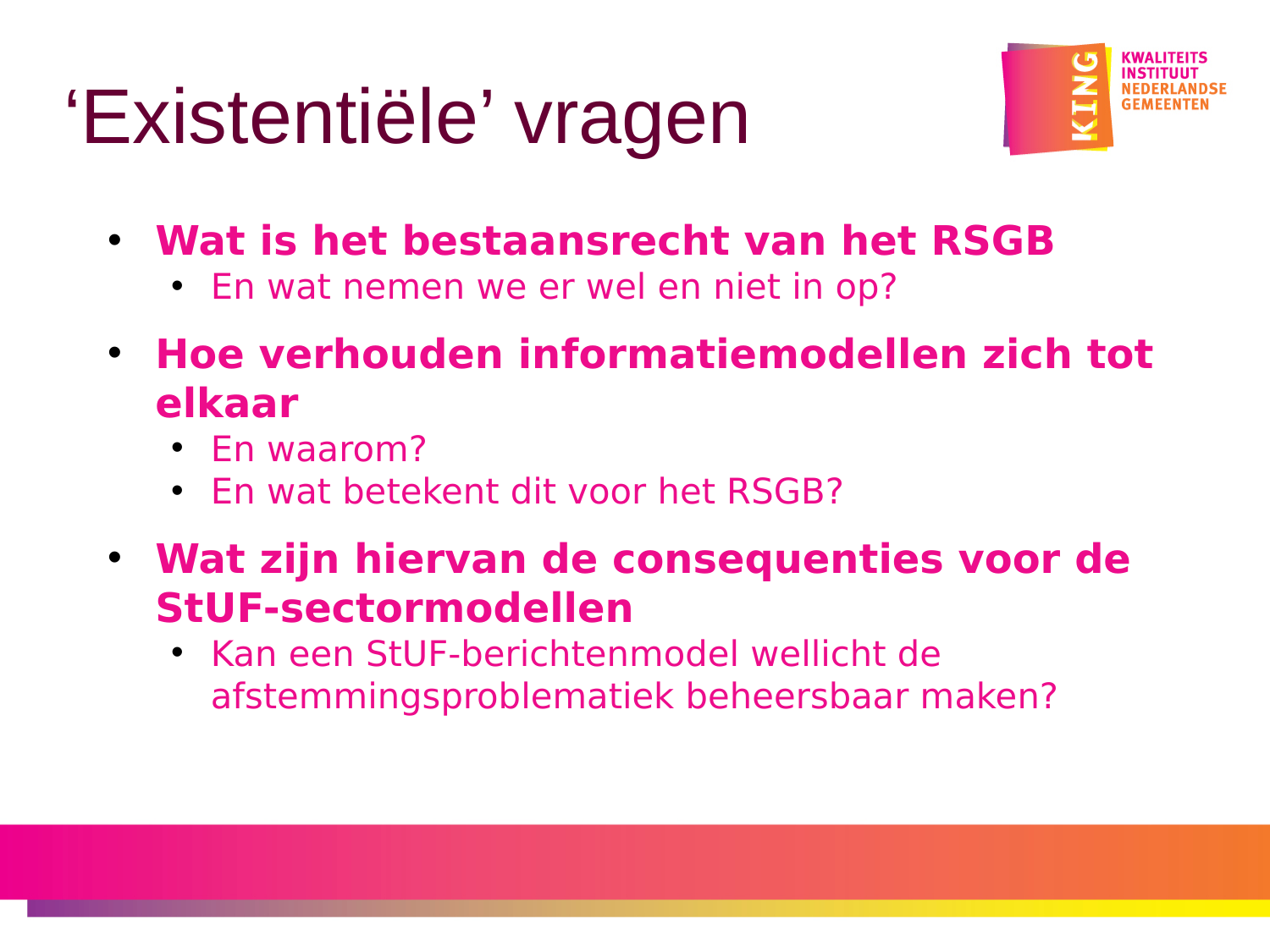

# ‘Existentiële’ vragen
Wat is het bestaansrecht van het RSGB
En wat nemen we er wel en niet in op?
Hoe verhouden informatiemodellen zich tot elkaar
En waarom?
En wat betekent dit voor het RSGB?
Wat zijn hiervan de consequenties voor de StUF-sectormodellen
Kan een StUF-berichtenmodel wellicht de afstemmingsproblematiek beheersbaar maken?